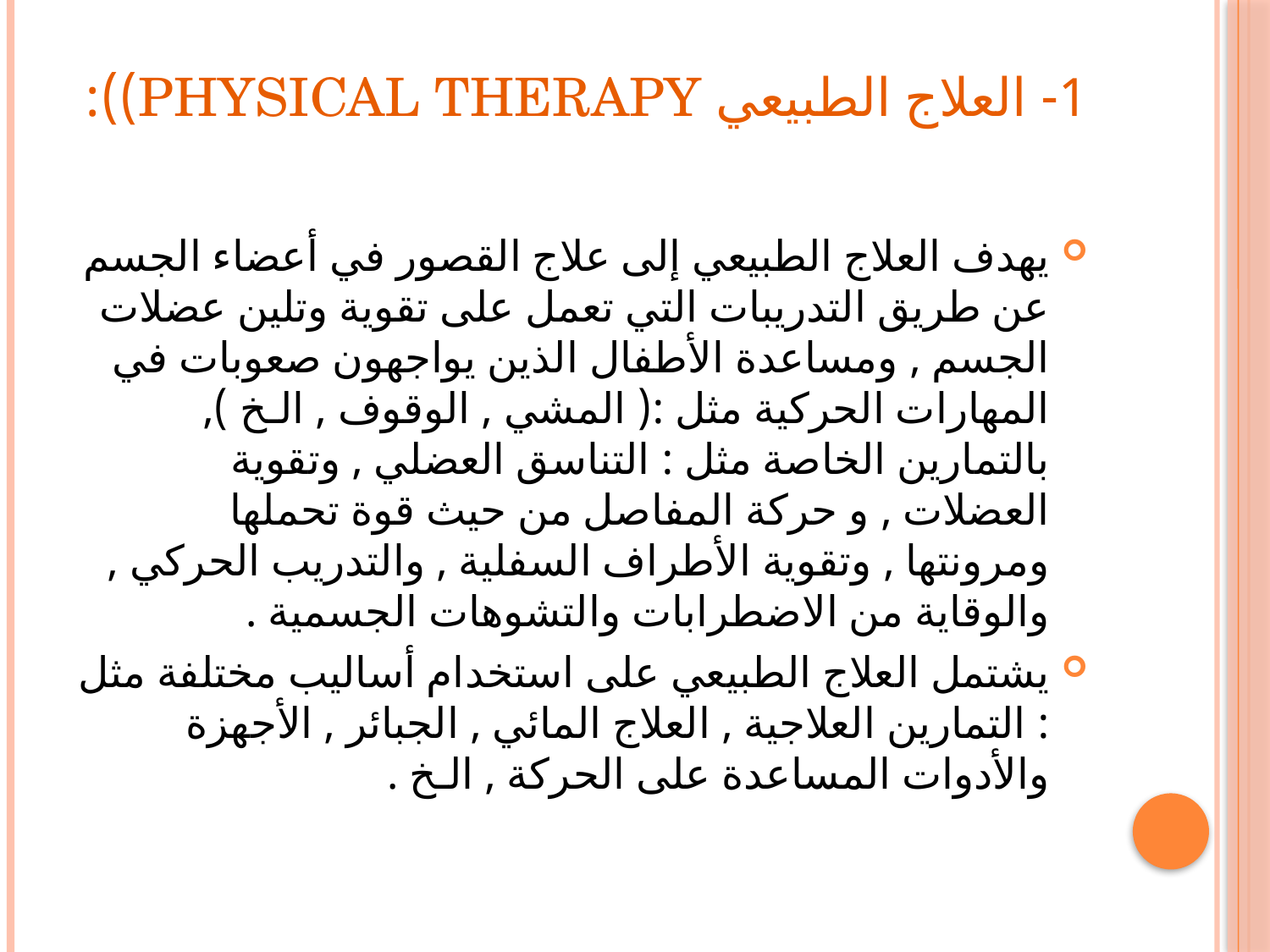

# 1- العلاج الطبيعي physical therapy)):
يهدف العلاج الطبيعي إلى علاج القصور في أعضاء الجسم عن طريق التدريبات التي تعمل على تقوية وتلين عضلات الجسم , ومساعدة الأطفال الذين يواجهون صعوبات في المهارات الحركية مثل :( المشي , الوقوف , الـخ ), بالتمارين الخاصة مثل : التناسق العضلي , وتقوية العضلات , و حركة المفاصل من حيث قوة تحملها ومرونتها , وتقوية الأطراف السفلية , والتدريب الحركي , والوقاية من الاضطرابات والتشوهات الجسمية .
يشتمل العلاج الطبيعي على استخدام أساليب مختلفة مثل : التمارين العلاجية , العلاج المائي , الجبائر , الأجهزة والأدوات المساعدة على الحركة , الـخ .